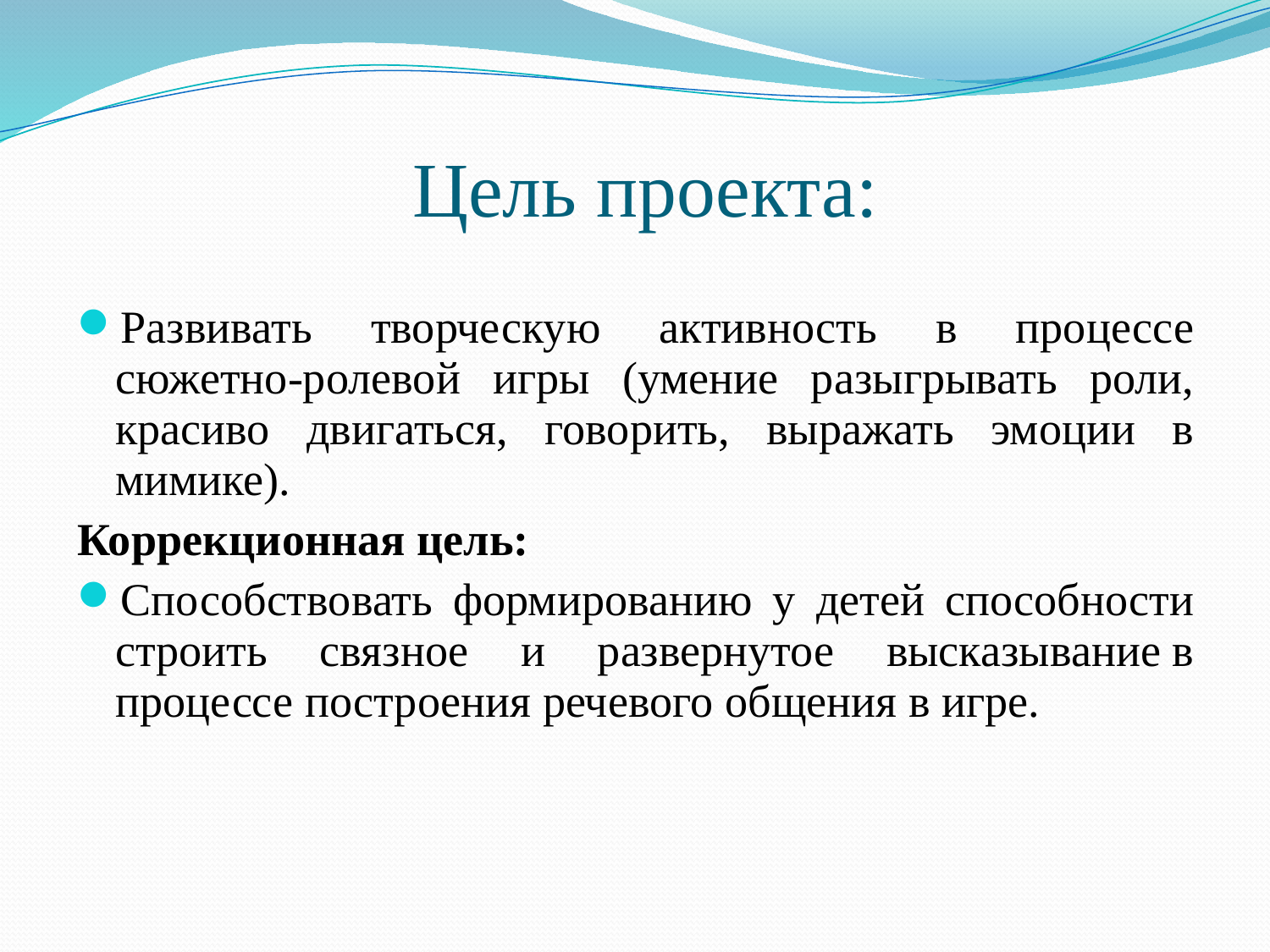

# Цель проекта:
Развивать творческую активность в процессе сюжетно-ролевой игры (умение разыгрывать роли, красиво двигаться, говорить, выражать эмоции в мимике).
Коррекционная цель:
Способствовать формированию у детей способности строить связное и развернутое высказывание в процессе построения речевого общения в игре.